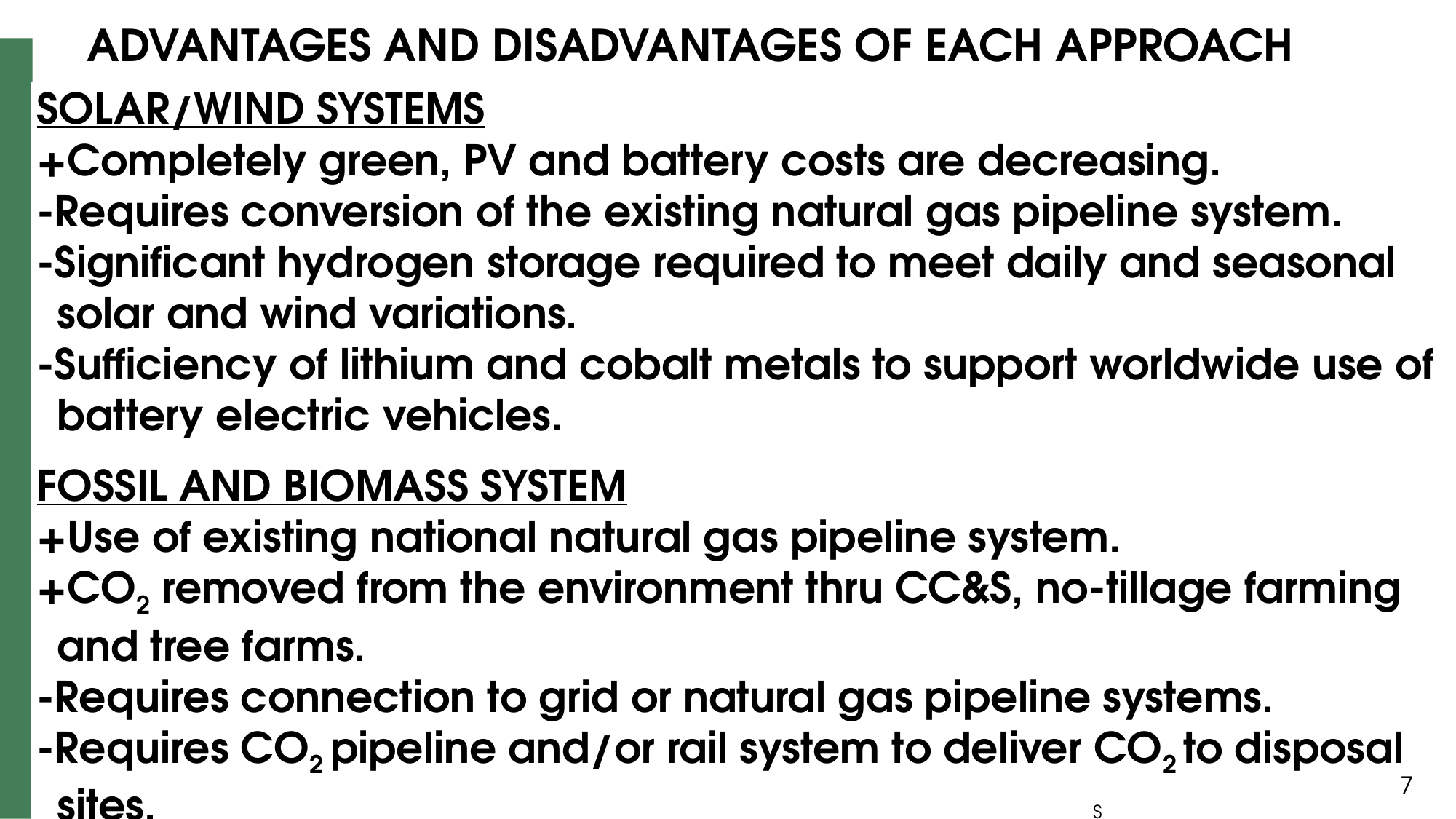

# ADVANTAGES AND DISADVANTAGES OF EACH APPROACH
SOLAR/WIND SYSTEMS
+Completely green, PV and battery costs are decreasing.
-Requires conversion of the existing natural gas pipeline system.
-Significant hydrogen storage required to meet daily and seasonal solar and wind variations.
-Sufficiency of lithium and cobalt metals to support worldwide use of battery electric vehicles.

FOSSIL AND BIOMASS SYSTEM
+Use of existing national natural gas pipeline system.
+CO2 removed from the environment thru CC&S, no-tillage farming and tree farms.
-Requires connection to grid or natural gas pipeline systems.
-Requires CO2 pipeline and/or rail system to deliver CO2 to disposal sites.
7
S